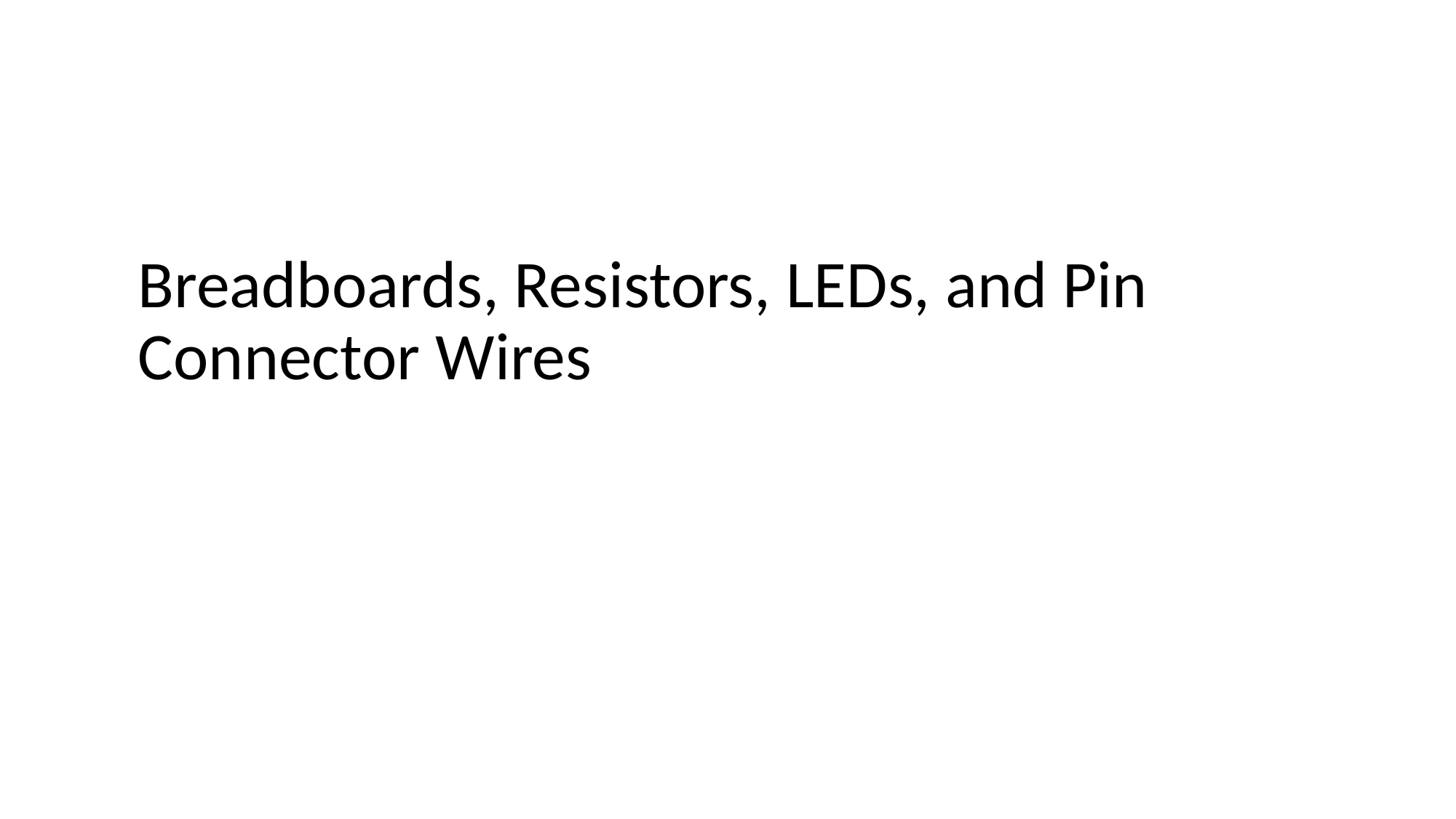

# Breadboards, Resistors, LEDs, and Pin Connector Wires